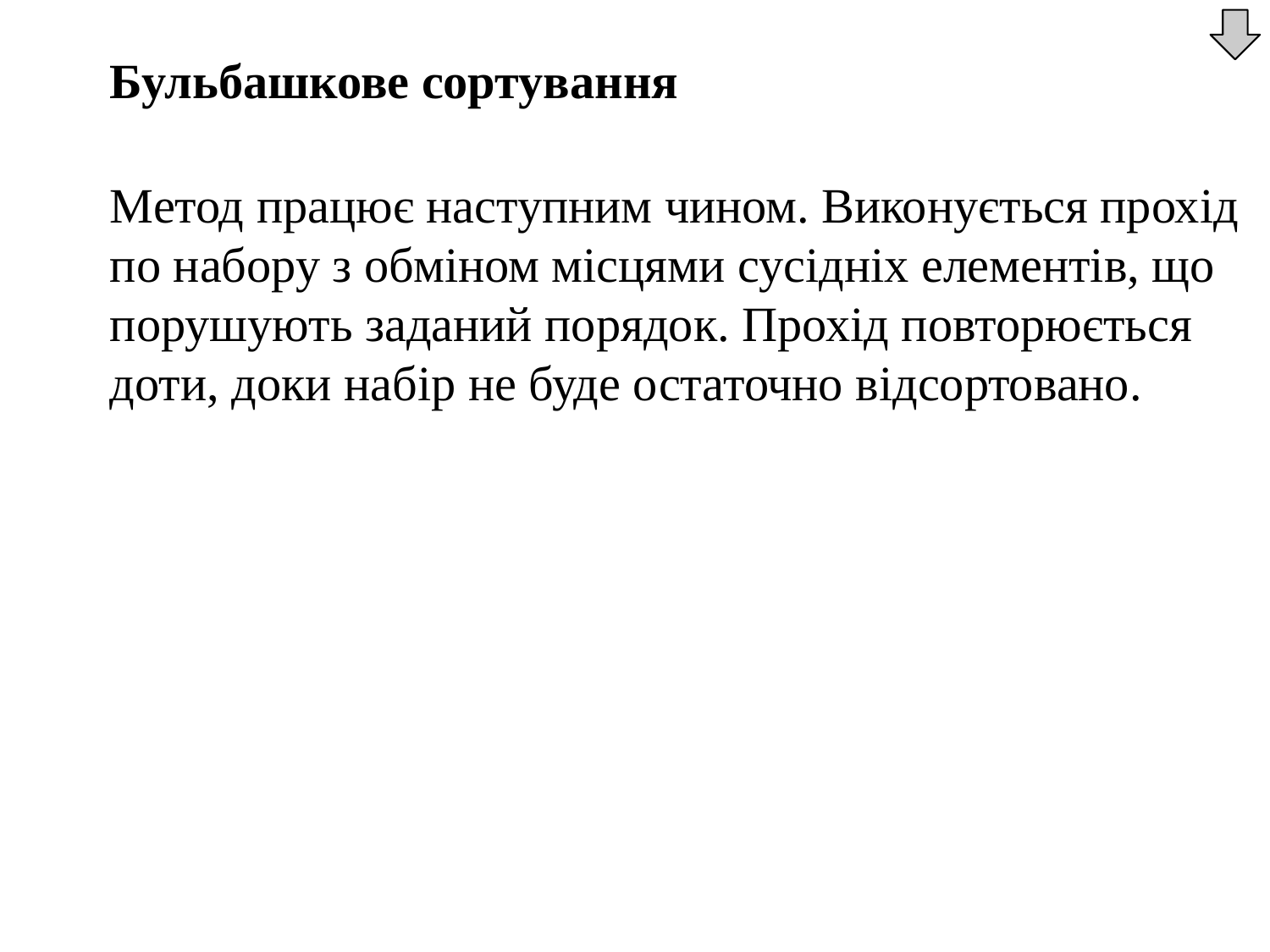

Бульбашкове сортування

	Метод працює наступним чином. Виконується прохід по набору з обміном місцями сусідніх елементів, що порушують заданий порядок. Прохід повторюється доти, доки набір не буде остаточно відсортовано.